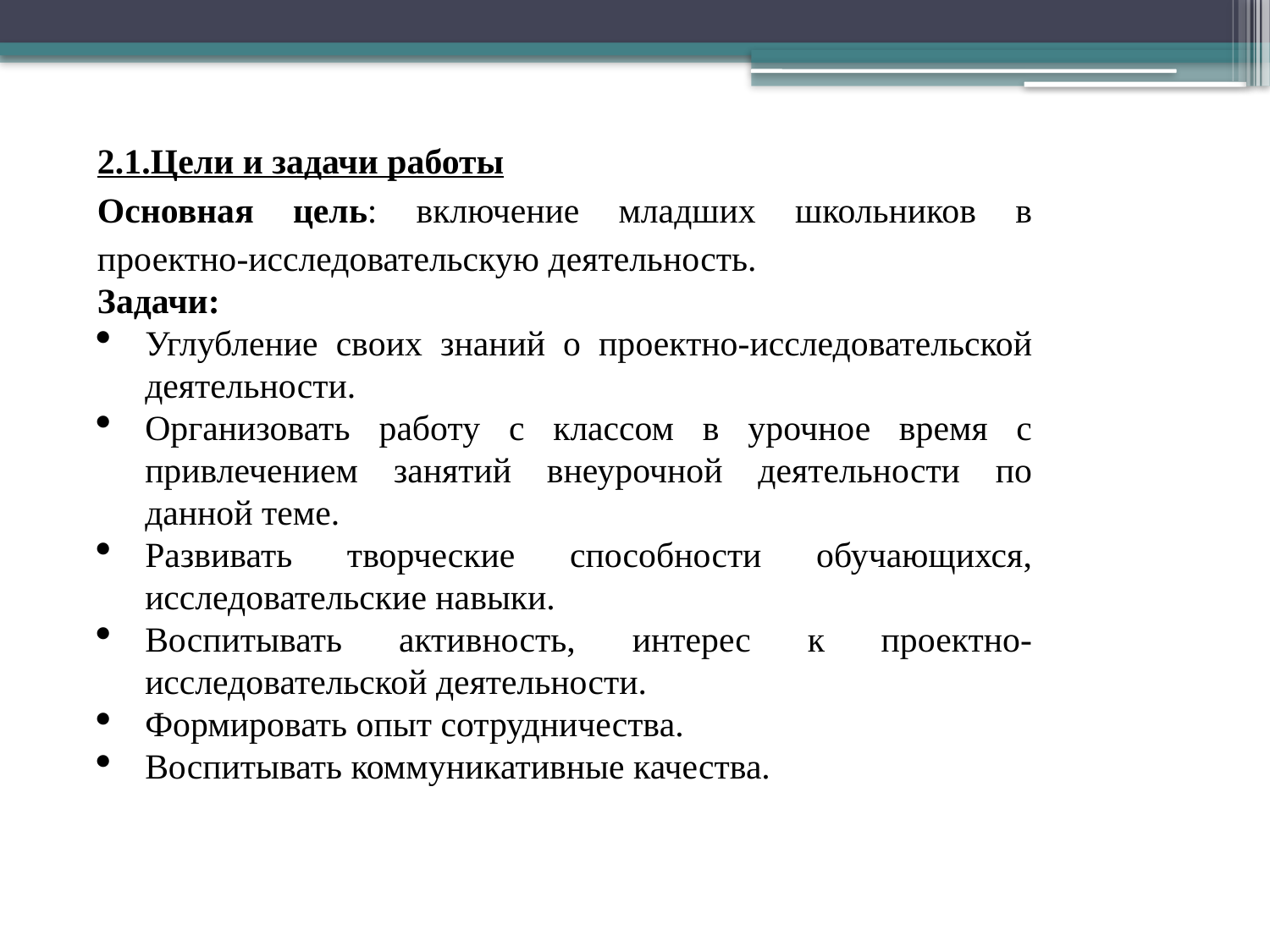

2.1.Цели и задачи работы
Основная цель: включение младших школьников в проектно-исследовательскую деятельность.
Задачи:
Углубление своих знаний о проектно-исследовательской деятельности.
Организовать работу с классом в урочное время с привлечением занятий внеурочной деятельности по данной теме.
Развивать творческие способности обучающихся, исследовательские навыки.
Воспитывать активность, интерес к проектно-исследовательской деятельности.
Формировать опыт сотрудничества.
Воспитывать коммуникативные качества.